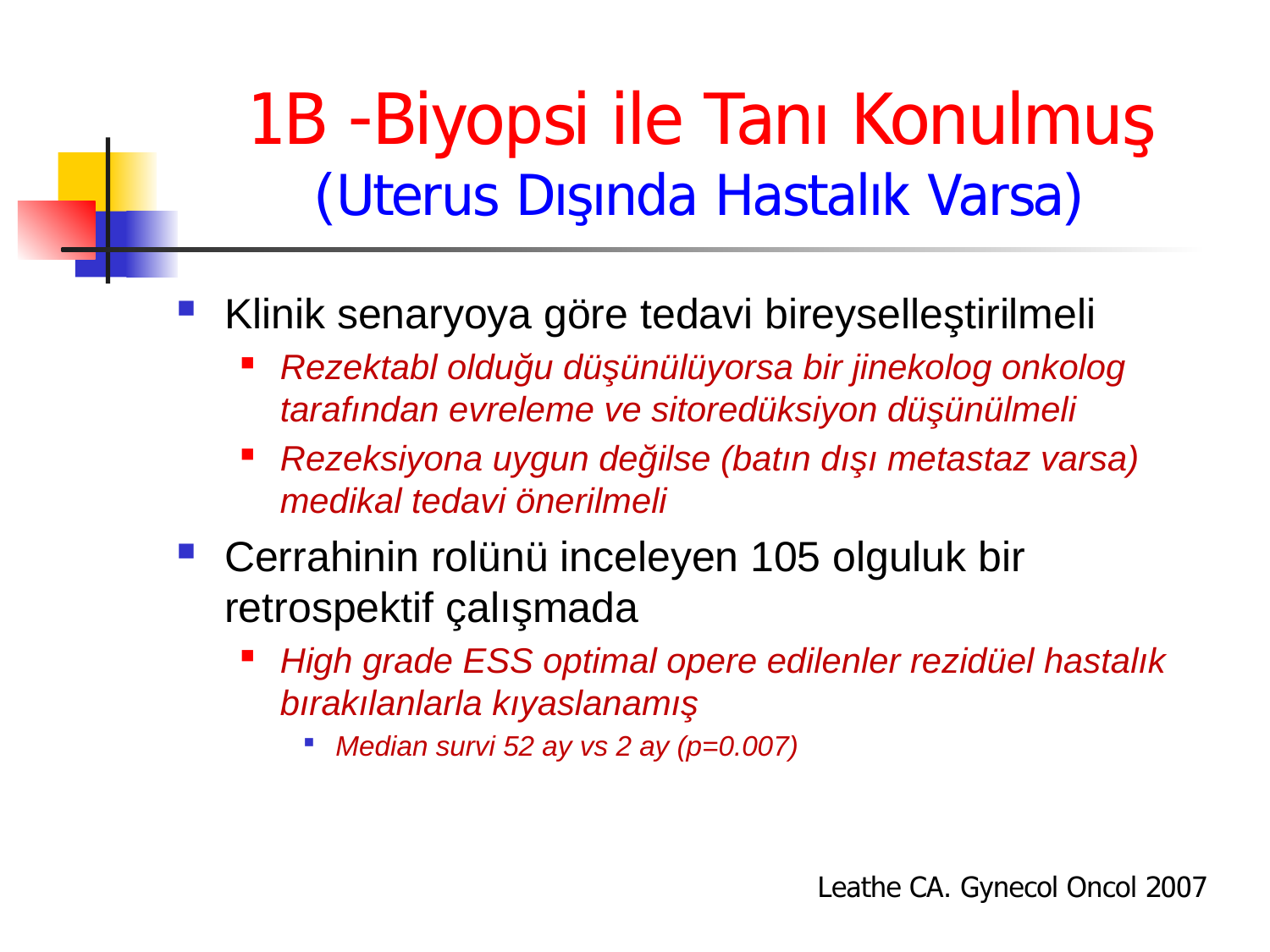

# 1B -Biyopsi ile Tanı Konulmuş (Uterus Dışında Hastalık Varsa)
Klinik senaryoya göre tedavi bireyselleştirilmeli
Rezektabl olduğu düşünülüyorsa bir jinekolog onkolog tarafından evreleme ve sitoredüksiyon düşünülmeli
Rezeksiyona uygun değilse (batın dışı metastaz varsa) medikal tedavi önerilmeli
Cerrahinin rolünü inceleyen 105 olguluk bir retrospektif çalışmada
High grade ESS optimal opere edilenler rezidüel hastalık bırakılanlarla kıyaslanamış
Median survi 52 ay vs 2 ay (p=0.007)

Leathe CA. Gynecol Oncol 2007